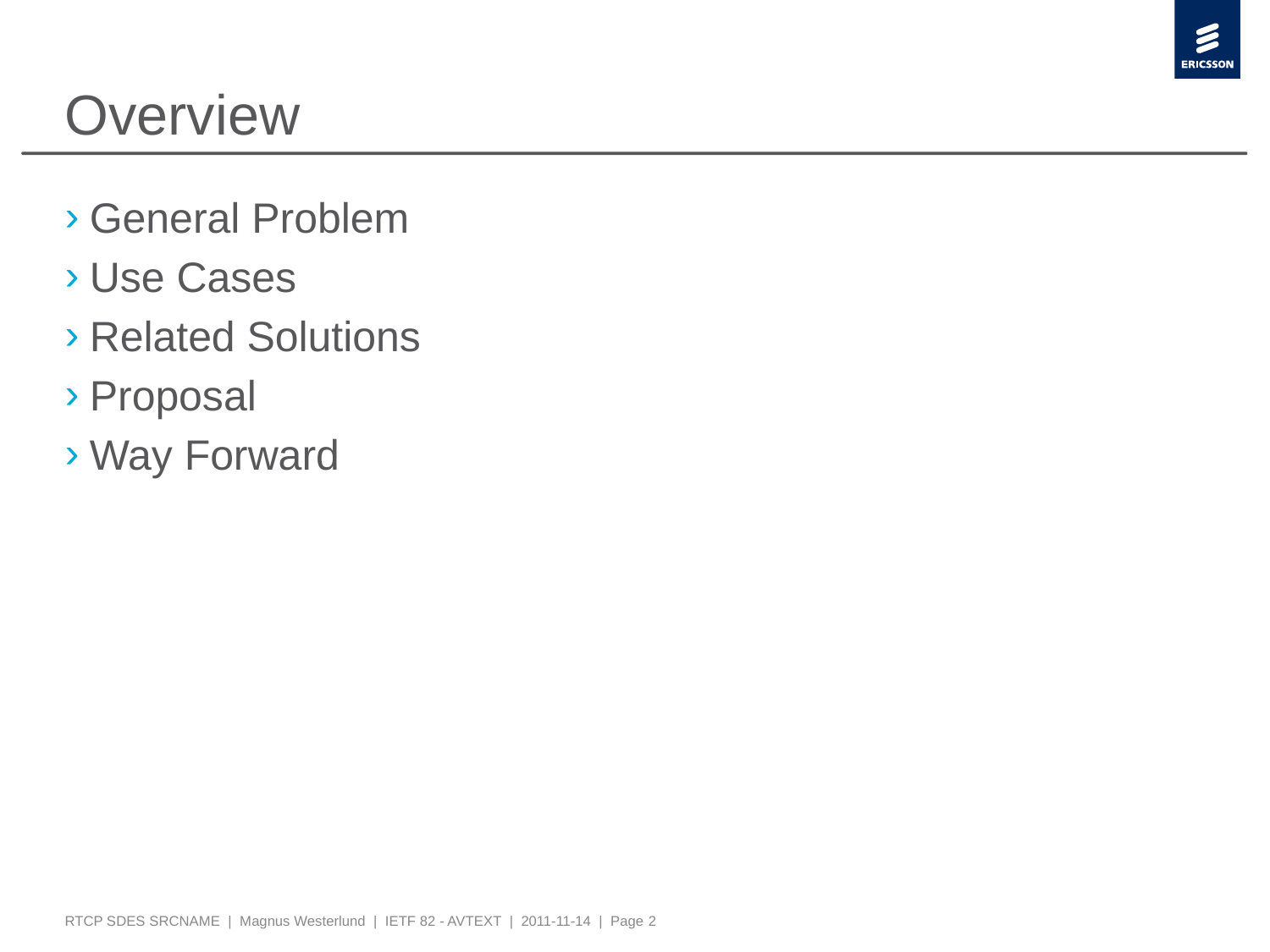

# Overview
General Problem
Use Cases
Related Solutions
Proposal
Way Forward